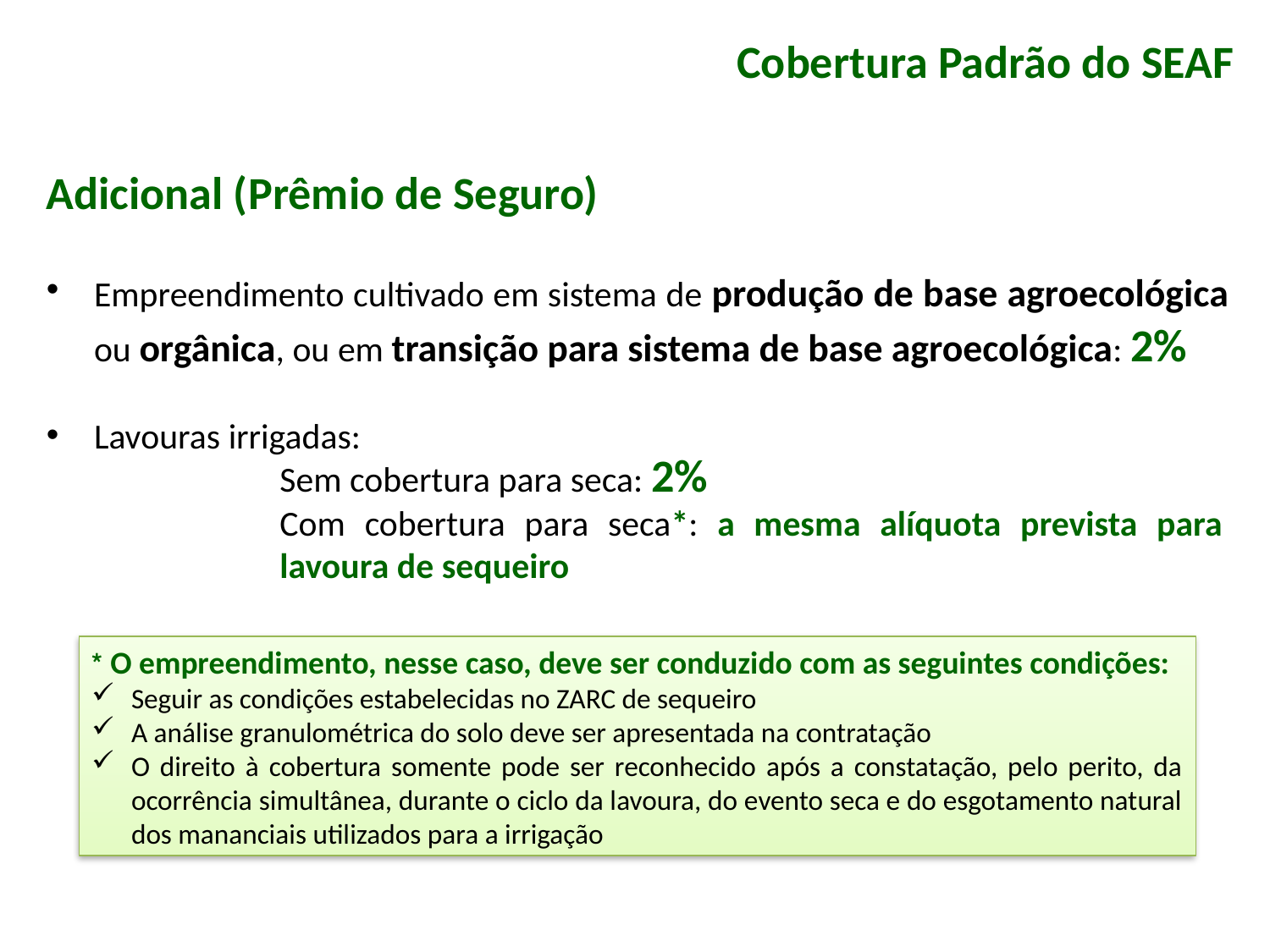

Cobertura Padrão do SEAF

Adicional (Prêmio de Seguro)

Empreendimento cultivado em sistema de produção de base agroecológica ou orgânica, ou em transição para sistema de base agroecológica: 2%

Lavouras irrigadas:
Sem cobertura para seca: 2%
Com cobertura para seca*: a mesma alíquota prevista para lavoura de sequeiro
* O empreendimento, nesse caso, deve ser conduzido com as seguintes condições:
Seguir as condições estabelecidas no ZARC de sequeiro
A análise granulométrica do solo deve ser apresentada na contratação
O direito à cobertura somente pode ser reconhecido após a constatação, pelo perito, da ocorrência simultânea, durante o ciclo da lavoura, do evento seca e do esgotamento natural dos mananciais utilizados para a irrigação